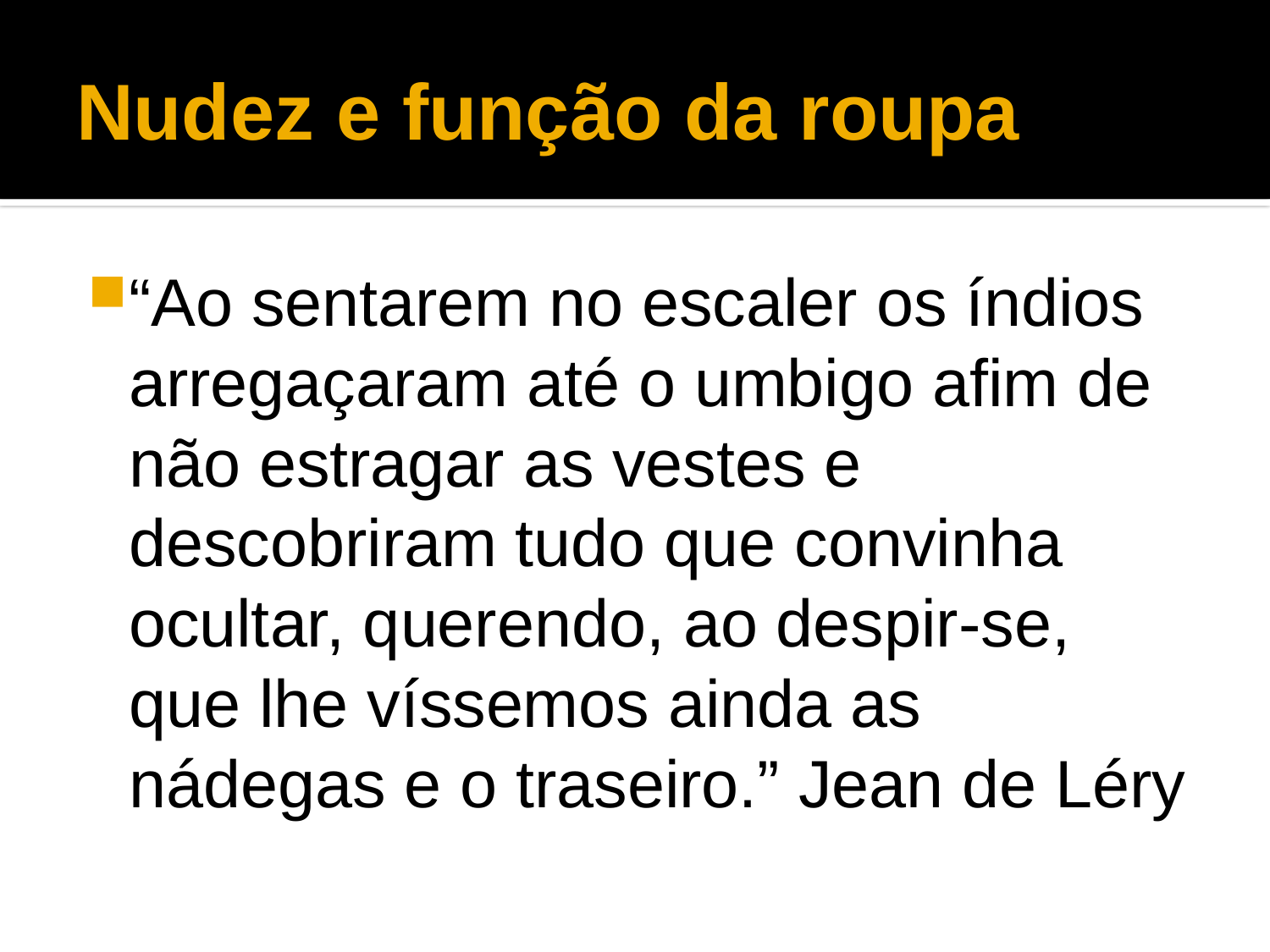

# Nudez e função da roupa
“Ao sentarem no escaler os índios arregaçaram até o umbigo afim de não estragar as vestes e descobriram tudo que convinha ocultar, querendo, ao despir-se, que lhe víssemos ainda as nádegas e o traseiro.” Jean de Léry